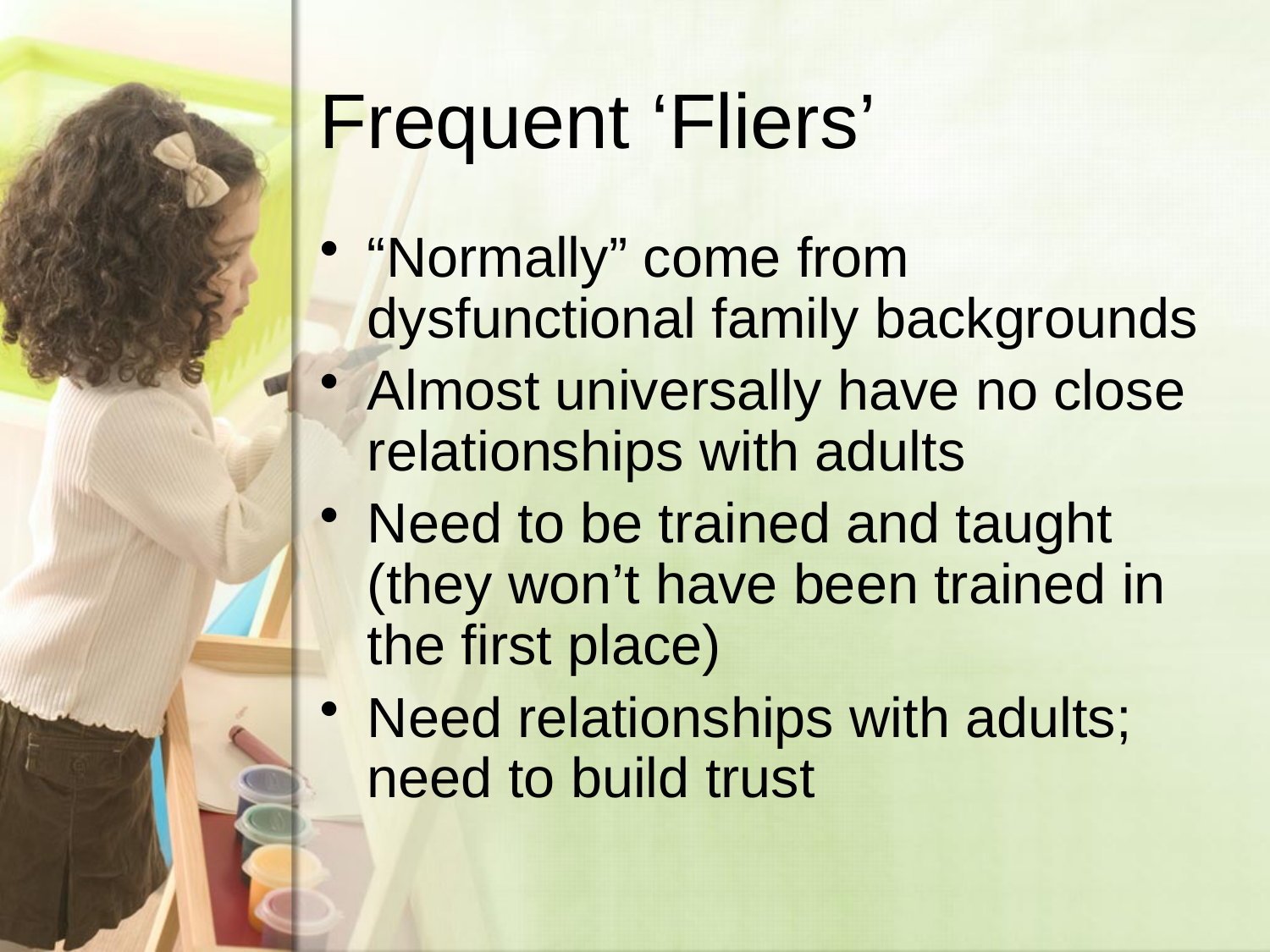

# Frequent ‘Fliers’
“Normally” come from dysfunctional family backgrounds
Almost universally have no close relationships with adults
Need to be trained and taught (they won’t have been trained in the first place)
Need relationships with adults; need to build trust